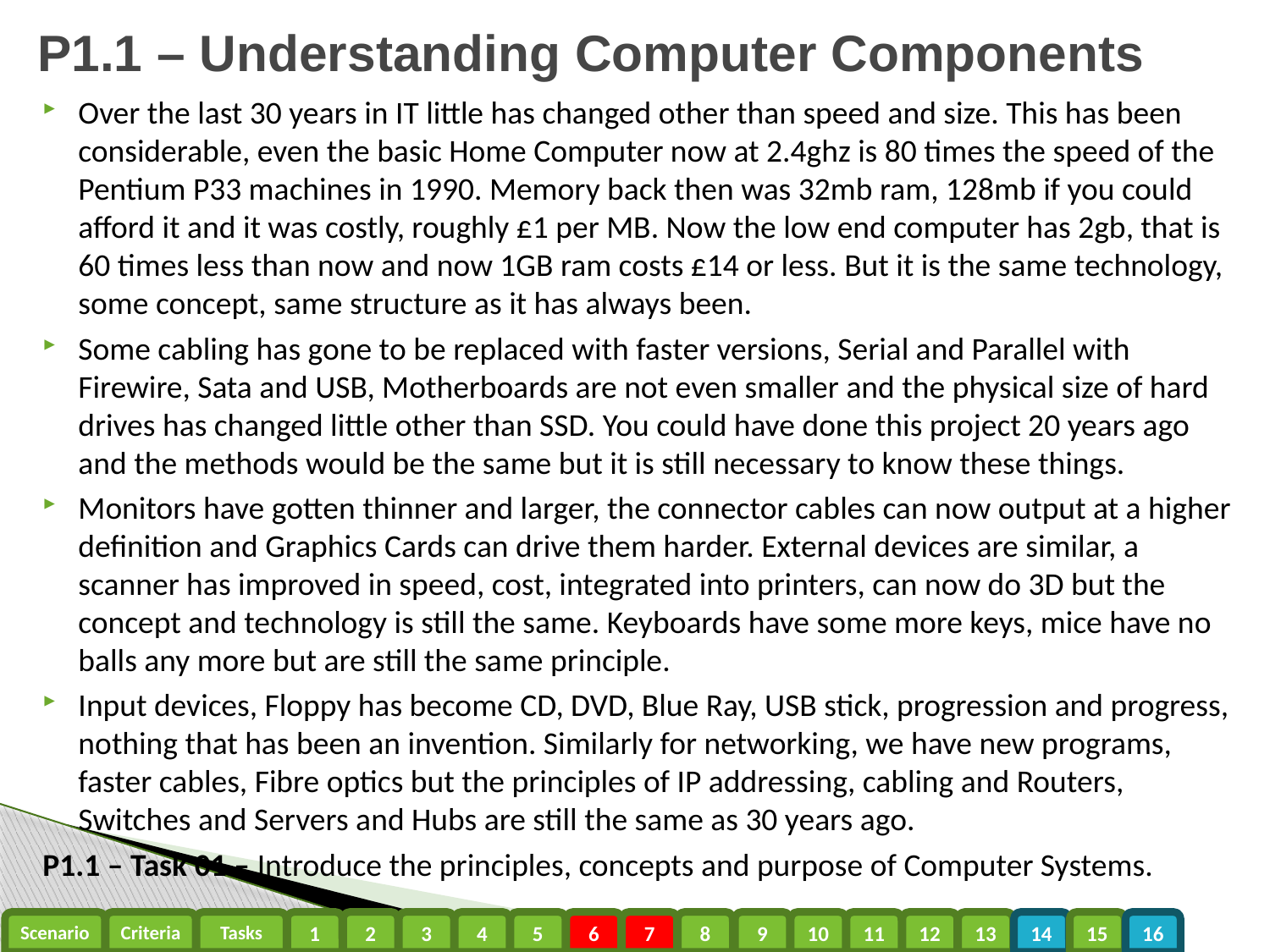

# P1.1 – Understanding Computer Components
Over the last 30 years in IT little has changed other than speed and size. This has been considerable, even the basic Home Computer now at 2.4ghz is 80 times the speed of the Pentium P33 machines in 1990. Memory back then was 32mb ram, 128mb if you could afford it and it was costly, roughly £1 per MB. Now the low end computer has 2gb, that is 60 times less than now and now 1GB ram costs £14 or less. But it is the same technology, some concept, same structure as it has always been.
Some cabling has gone to be replaced with faster versions, Serial and Parallel with Firewire, Sata and USB, Motherboards are not even smaller and the physical size of hard drives has changed little other than SSD. You could have done this project 20 years ago and the methods would be the same but it is still necessary to know these things.
Monitors have gotten thinner and larger, the connector cables can now output at a higher definition and Graphics Cards can drive them harder. External devices are similar, a scanner has improved in speed, cost, integrated into printers, can now do 3D but the concept and technology is still the same. Keyboards have some more keys, mice have no balls any more but are still the same principle.
Input devices, Floppy has become CD, DVD, Blue Ray, USB stick, progression and progress, nothing that has been an invention. Similarly for networking, we have new programs, faster cables, Fibre optics but the principles of IP addressing, cabling and Routers, Switches and Servers and Hubs are still the same as 30 years ago.
P1.1 – Task 01 – Introduce the principles, concepts and purpose of Computer Systems.